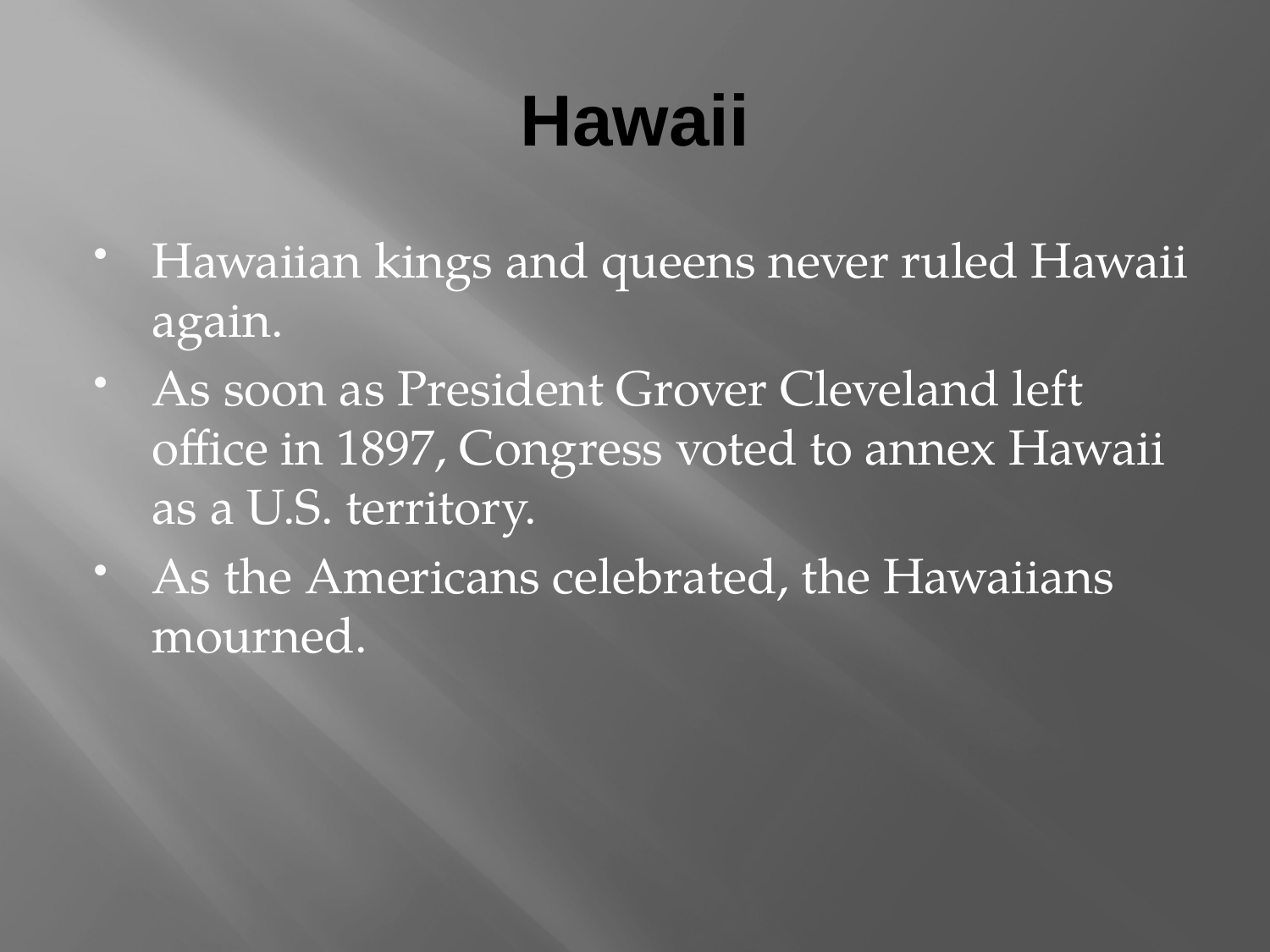

# Hawaii
Hawaiian kings and queens never ruled Hawaii again.
As soon as President Grover Cleveland left office in 1897, Congress voted to annex Hawaii as a U.S. territory.
As the Americans celebrated, the Hawaiians mourned.